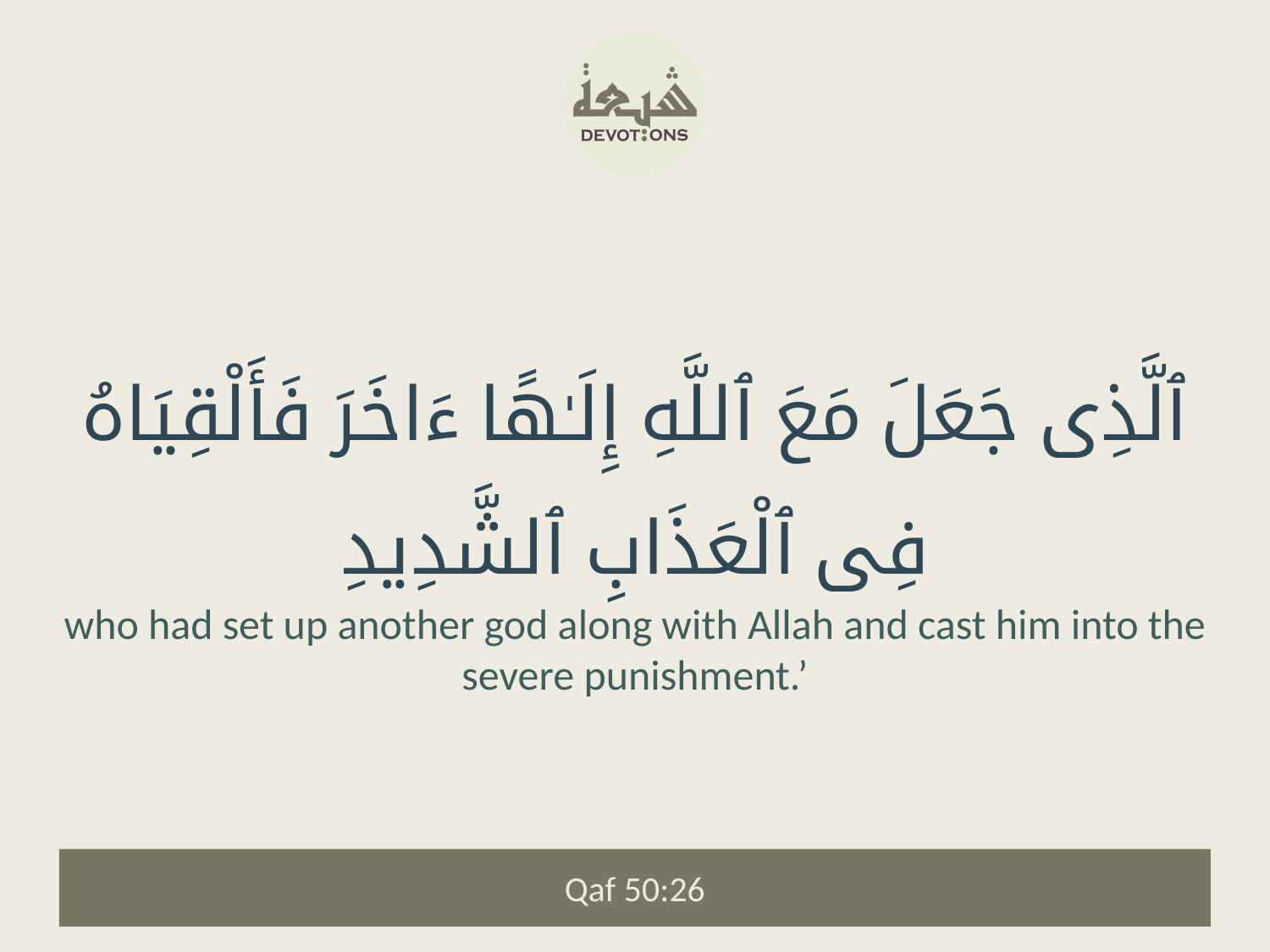

ٱلَّذِى جَعَلَ مَعَ ٱللَّهِ إِلَـٰهًا ءَاخَرَ فَأَلْقِيَاهُ فِى ٱلْعَذَابِ ٱلشَّدِيدِ
who had set up another god along with Allah and cast him into the severe punishment.’
Qaf 50:26